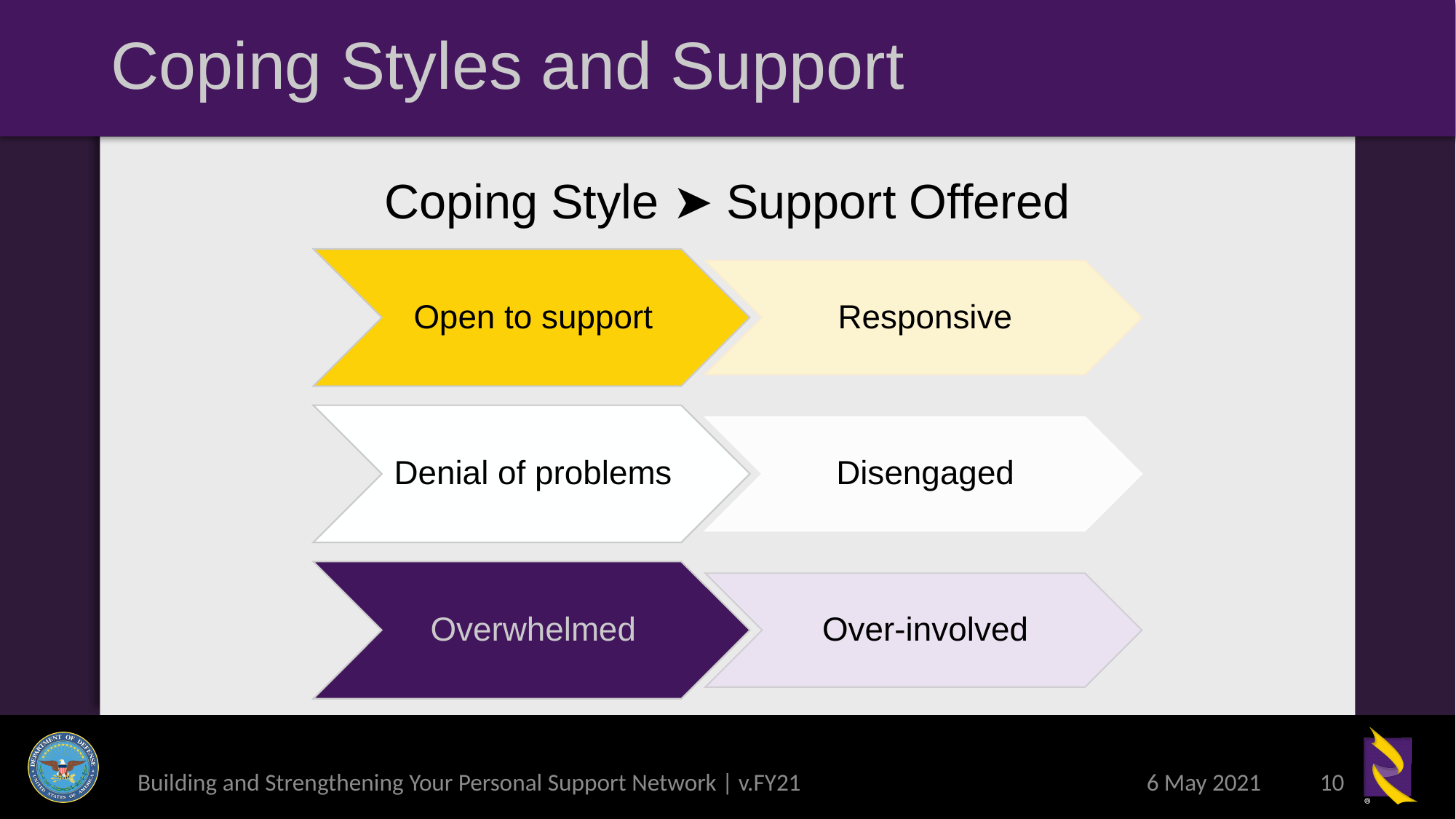

# Coping Styles and Support
Coping Style ➤ Support Offered

Open to support
Responsive
Denial of problems
Disengaged
Overwhelmed
Over-involved
Building and Strengthening Your Personal Support Network | v.FY21
6 May 2021
10